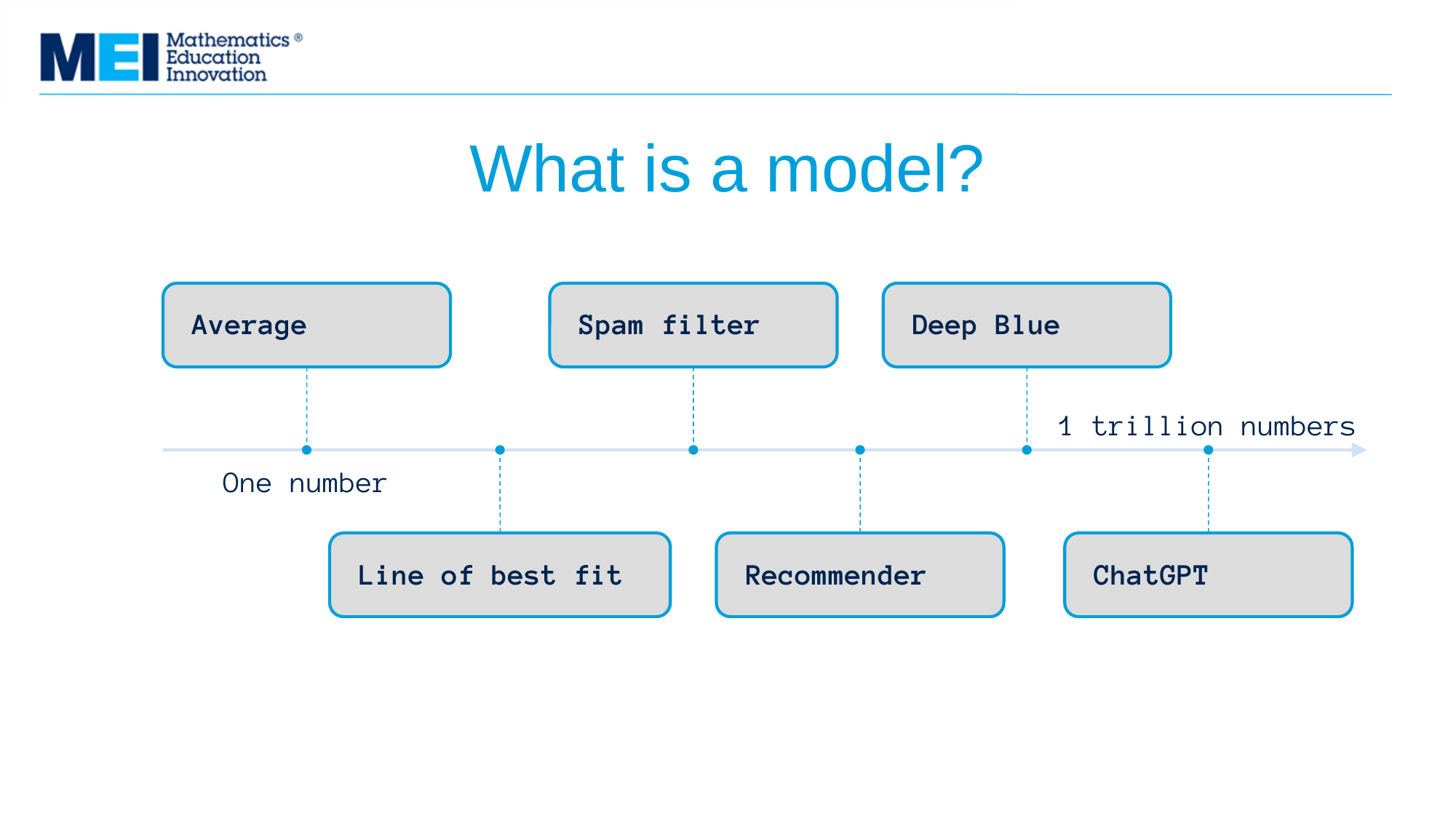

# What is a model?
One number
Average

Line of best fit

Spam filter

Recommender

Deep Blue
1 trillion numbers
ChatGPT